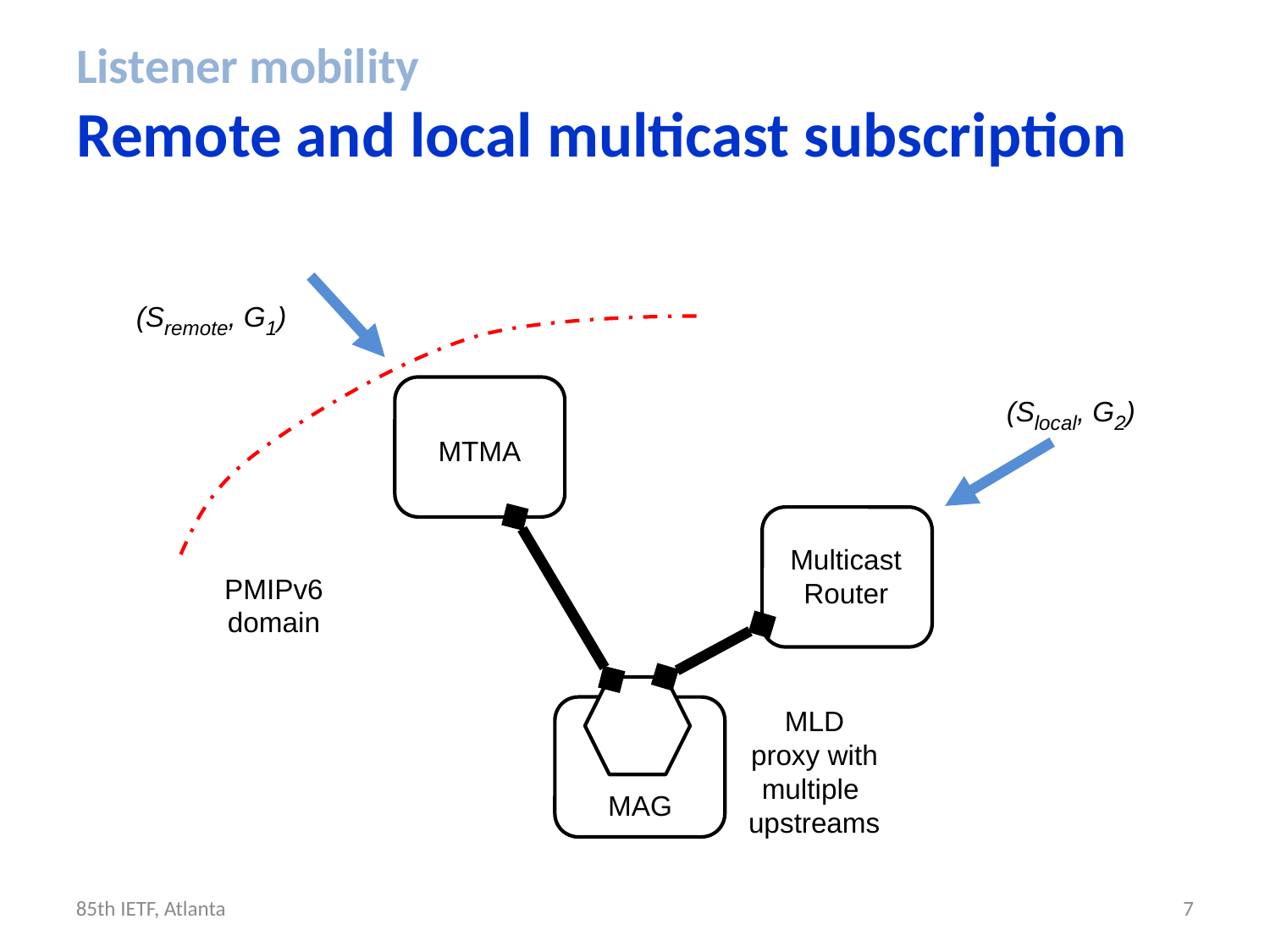

Listener mobility
Remote and local multicast subscription
(Sremote, G1)

(Slocal, G2)
MTMA

Multicast
Router
PMIPv6
domain

MLD
proxy with
multiple
upstreams
MAG
85th IETF, Atlanta
7